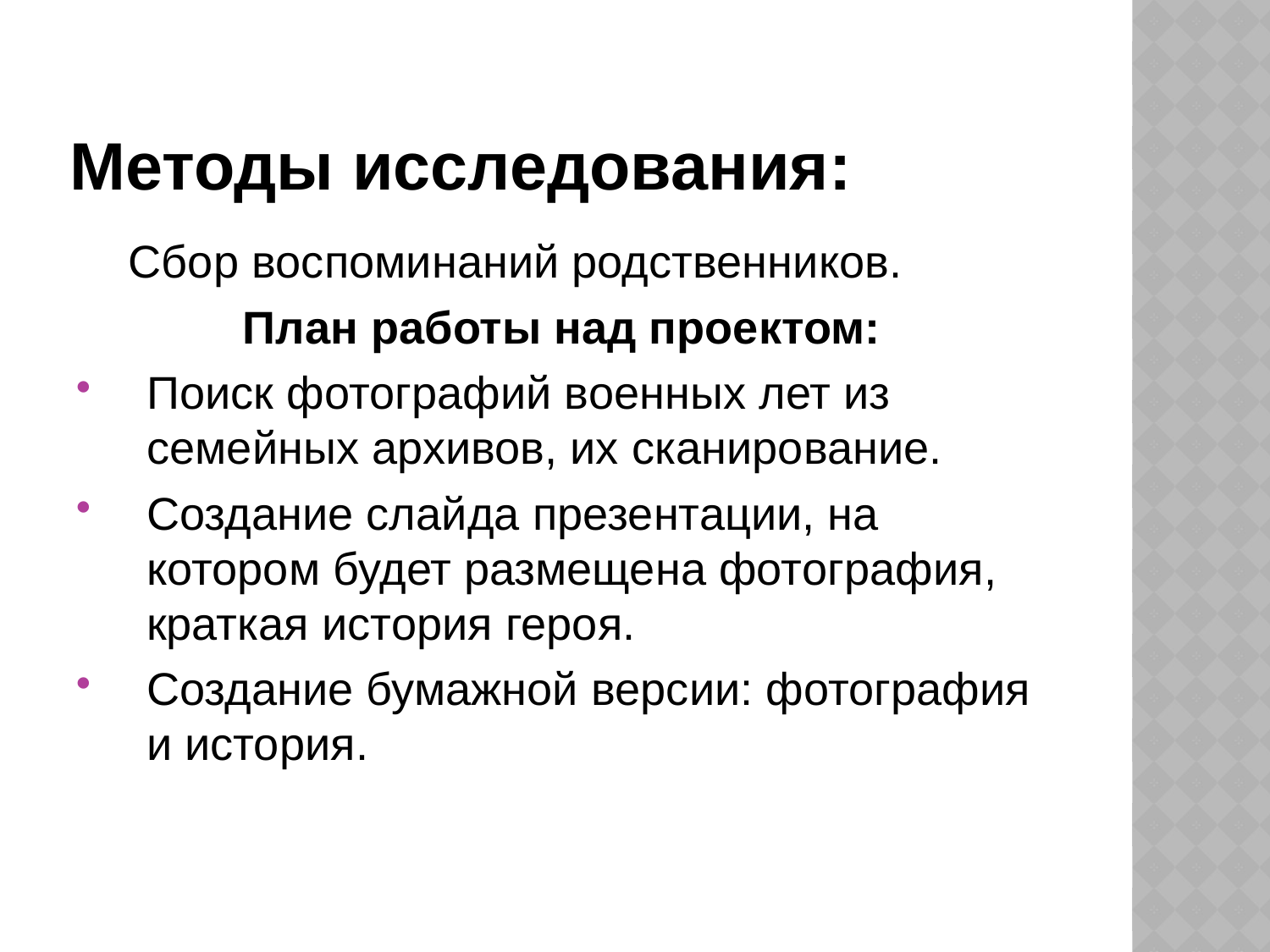

# Методы исследования:
    Сбор воспоминаний родственников.
             План работы над проектом:
Поиск фотографий военных лет из семейных архивов, их сканирование.
Создание слайда презентации, на котором будет размещена фотография, краткая история героя.
Создание бумажной версии: фотография и история.